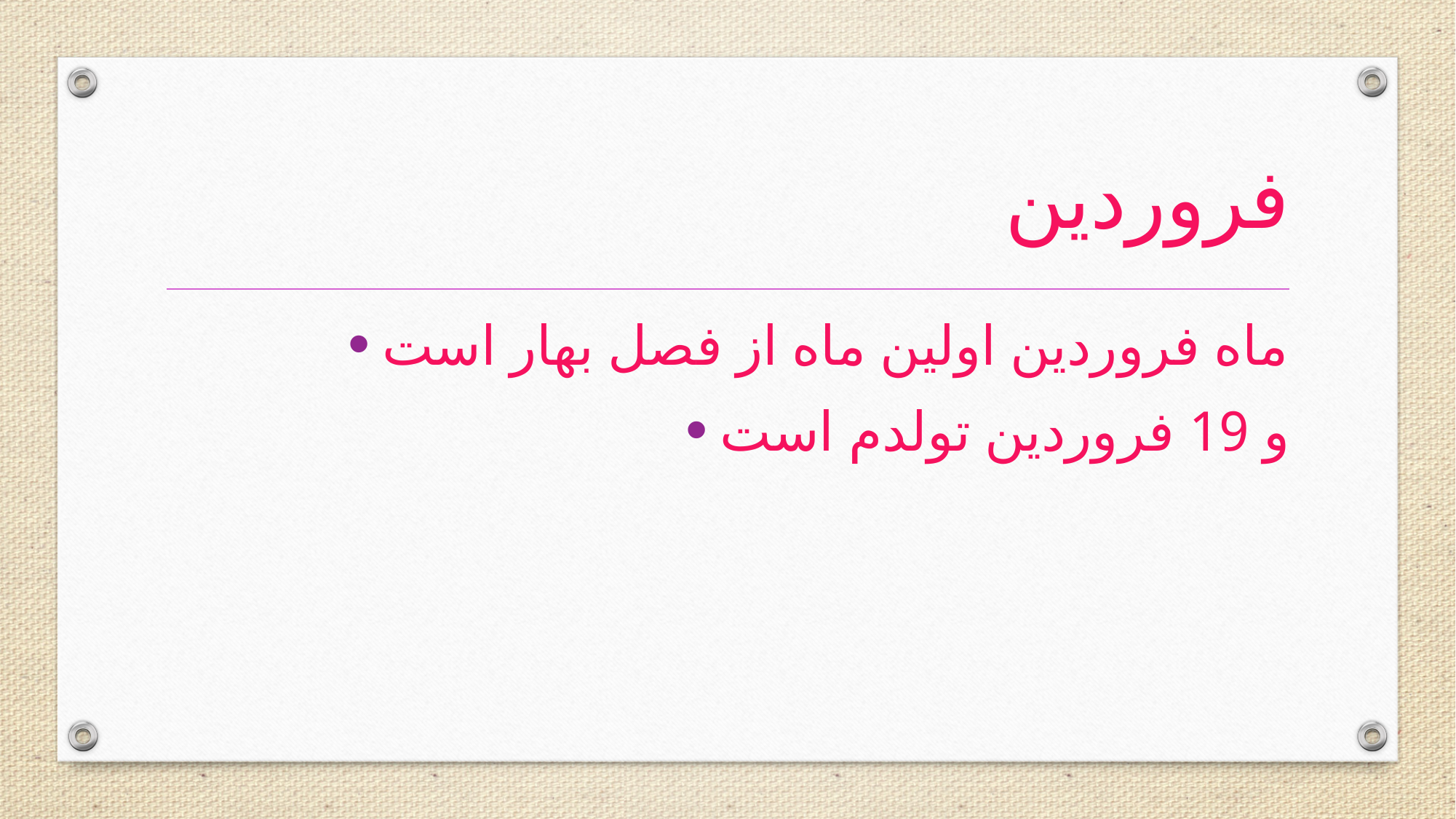

# فروردین
ماه فروردین اولین ماه از فصل بهار است
و 19 فروردین تولدم است